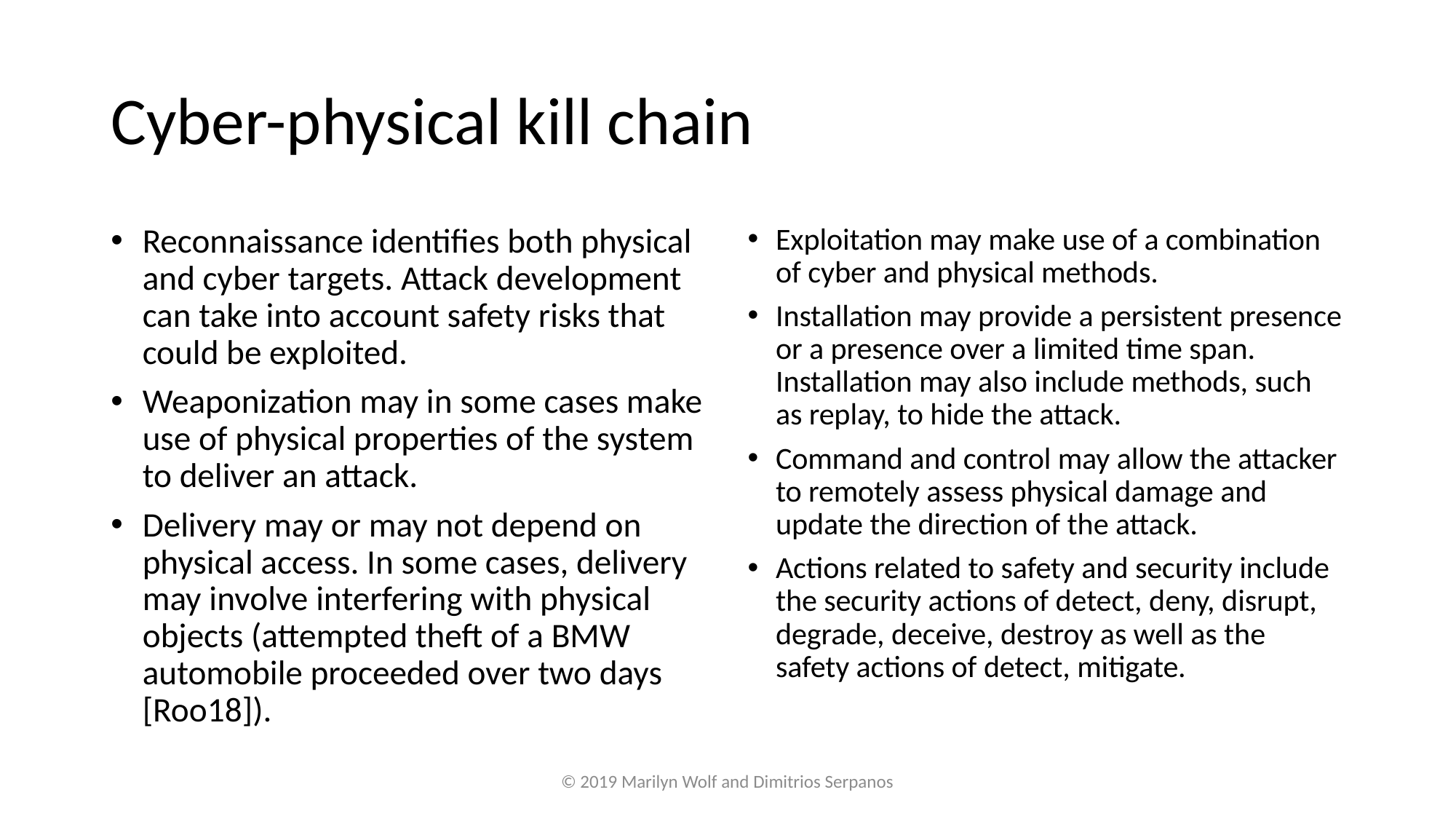

# Cyber-physical kill chain
Reconnaissance identifies both physical and cyber targets. Attack development can take into account safety risks that could be exploited.
Weaponization may in some cases make use of physical properties of the system to deliver an attack.
Delivery may or may not depend on physical access. In some cases, delivery may involve interfering with physical objects (attempted theft of a BMW automobile proceeded over two days [Roo18]).
Exploitation may make use of a combination of cyber and physical methods.
Installation may provide a persistent presence or a presence over a limited time span. Installation may also include methods, such as replay, to hide the attack.
Command and control may allow the attacker to remotely assess physical damage and update the direction of the attack.
Actions related to safety and security include the security actions of detect, deny, disrupt, degrade, deceive, destroy as well as the safety actions of detect, mitigate.

© 2019 Marilyn Wolf and Dimitrios Serpanos